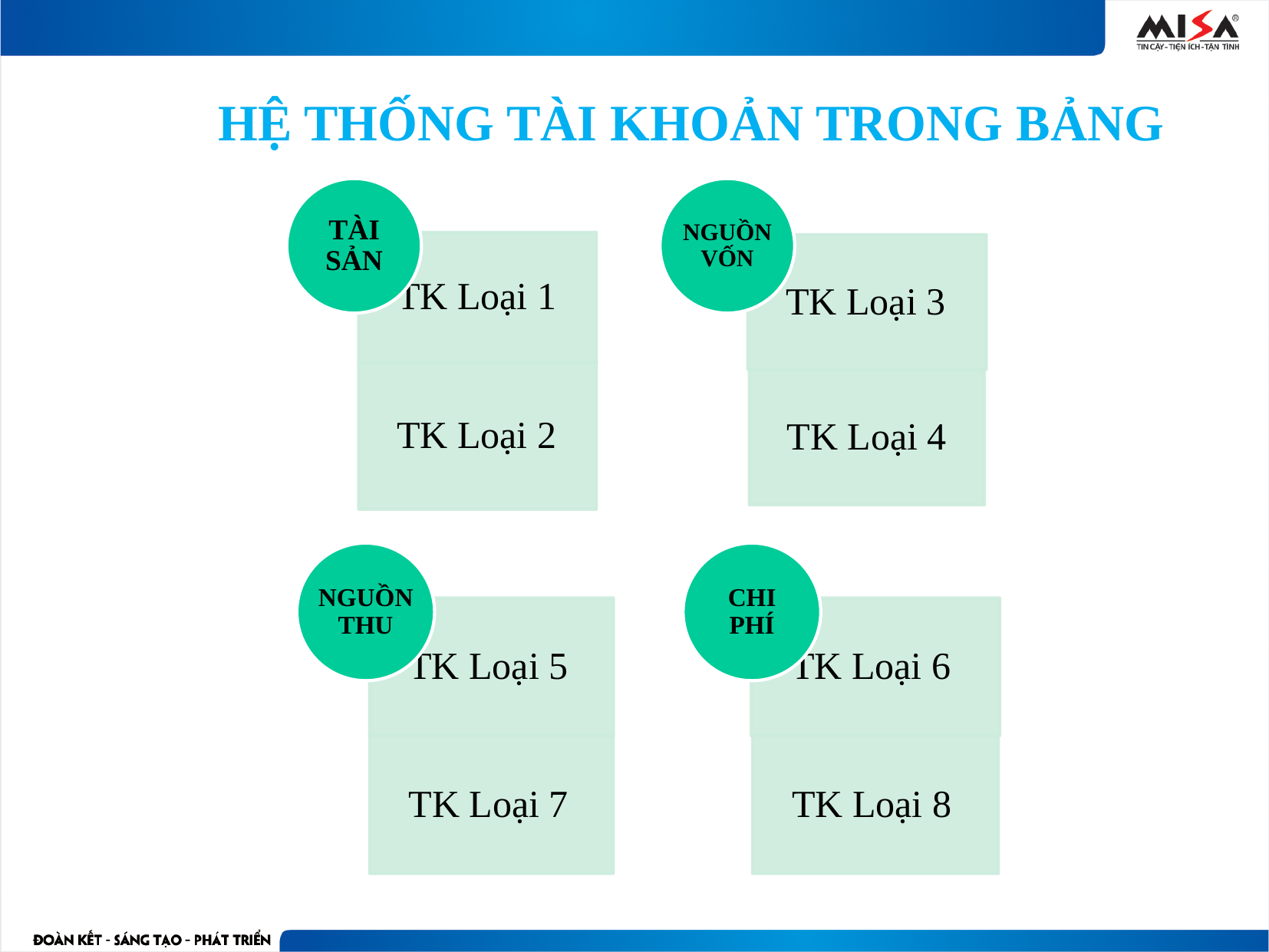

# HỆ THỐNG TÀI KHOẢN TRONG BẢNG
TK Loại 1
TK Loại 2
TÀI SẢN
TK Loại 3
TK Loại 4
NGUỒN VỐN
TK Loại 5
TK Loại 7
NGUỒN THU
TK Loại 6
TK Loại 8
CHI PHÍ